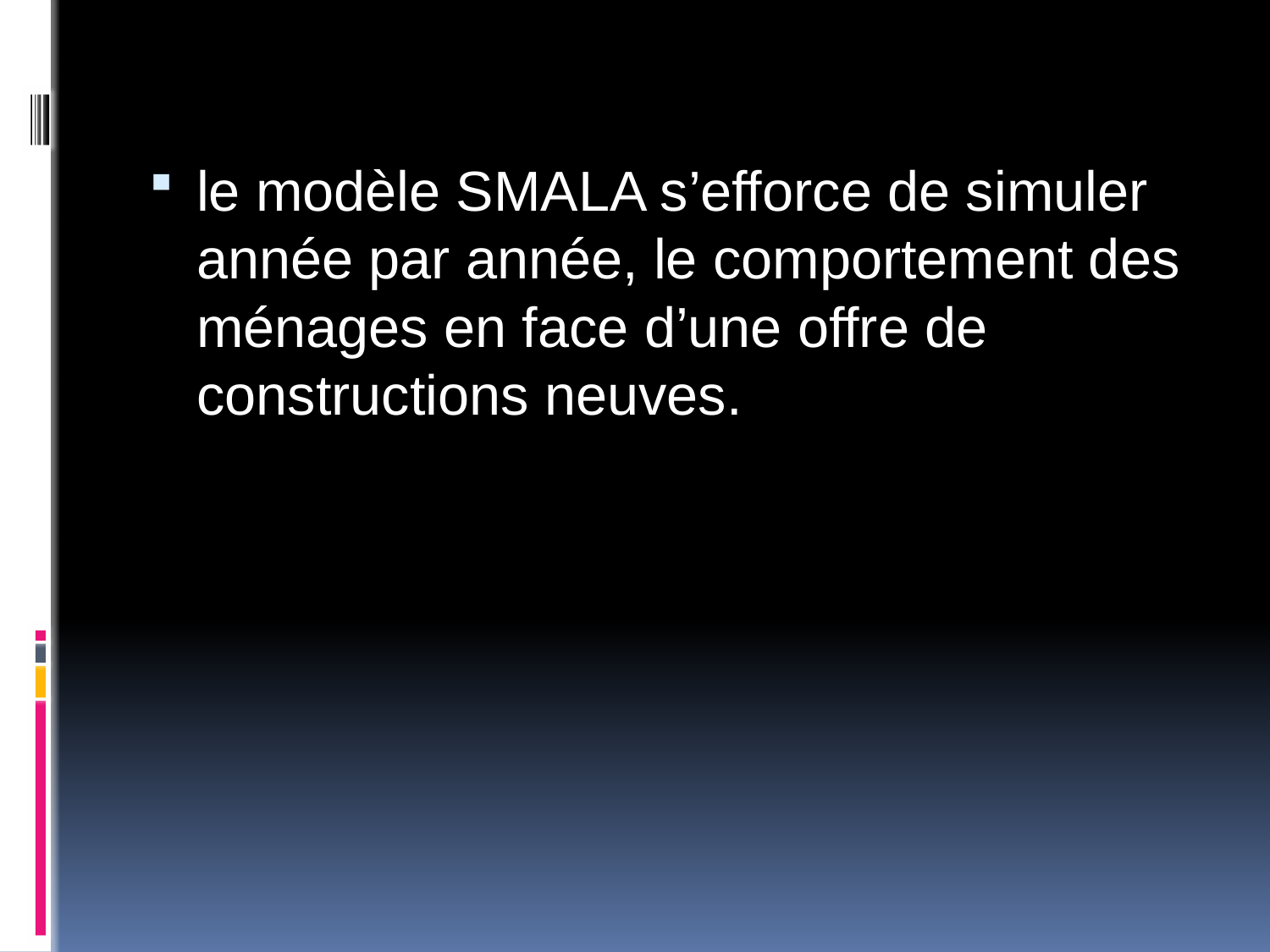

#
le modèle SMALA s’efforce de simuler année par année, le comportement des ménages en face d’une offre de constructions neuves.